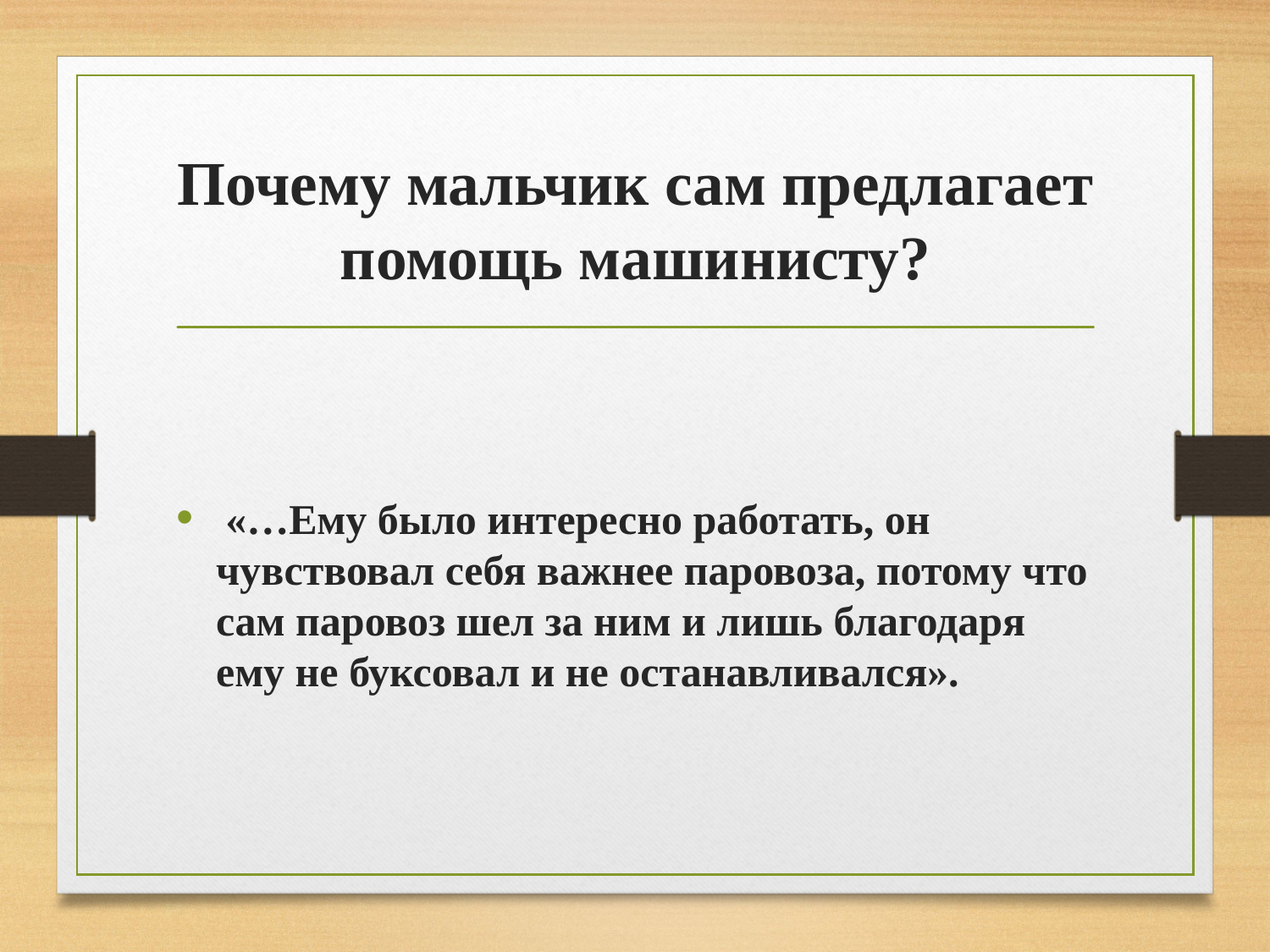

# Почему мальчик сам предлагает помощь машинисту?

 «…Ему было интересно работать, он чувствовал себя важнее паровоза, потому что сам паровоз шел за ним и лишь благодаря ему не буксовал и не останавливался».